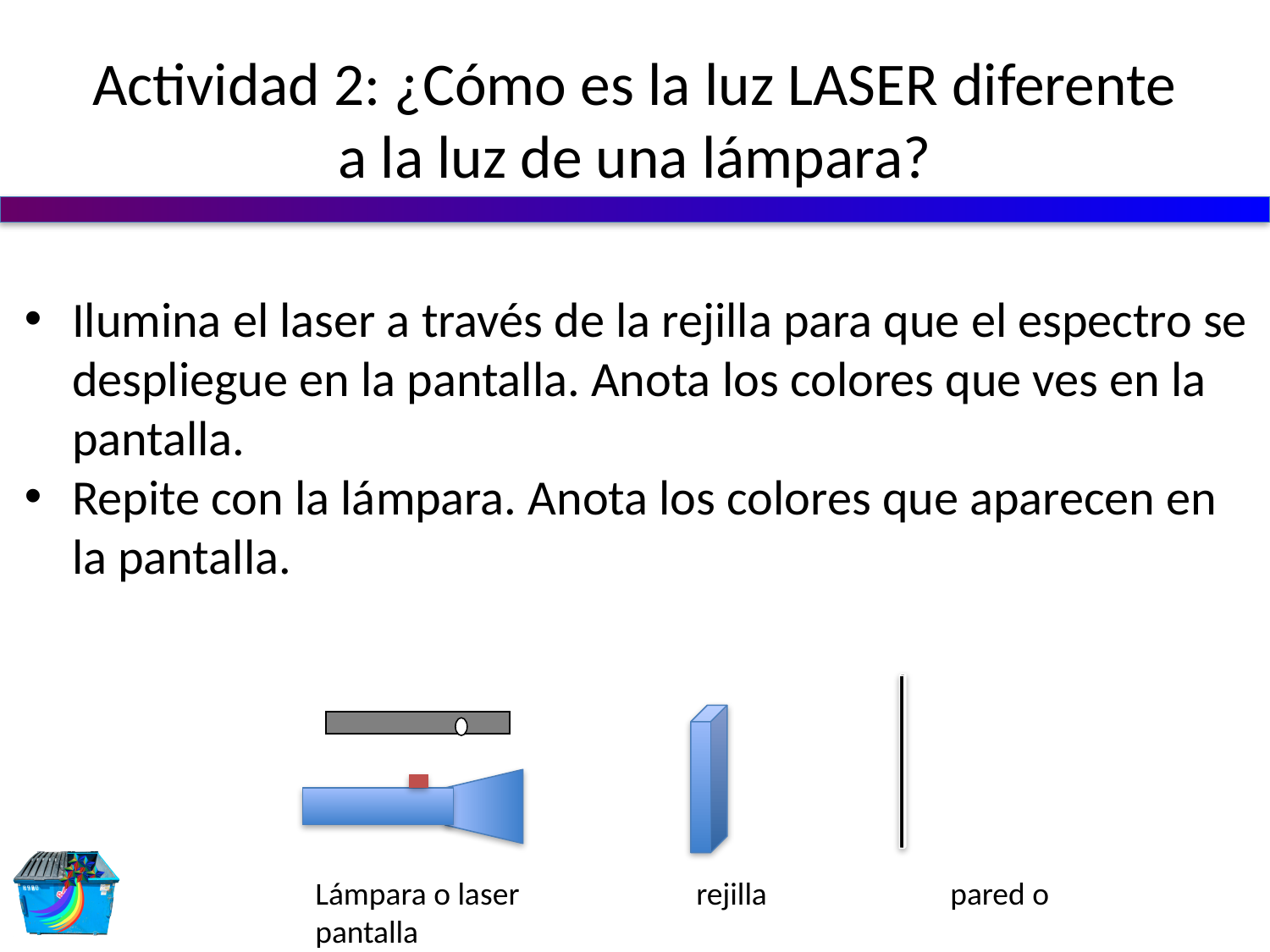

# Actividad 2: ¿Cómo es la luz LASER diferente a la luz de una lámpara?
Ilumina el laser a través de la rejilla para que el espectro se despliegue en la pantalla. Anota los colores que ves en la pantalla.
Repite con la lámpara. Anota los colores que aparecen en la pantalla.

Lámpara o laser		rejilla    		pared o pantalla
                                          o trozo de CD